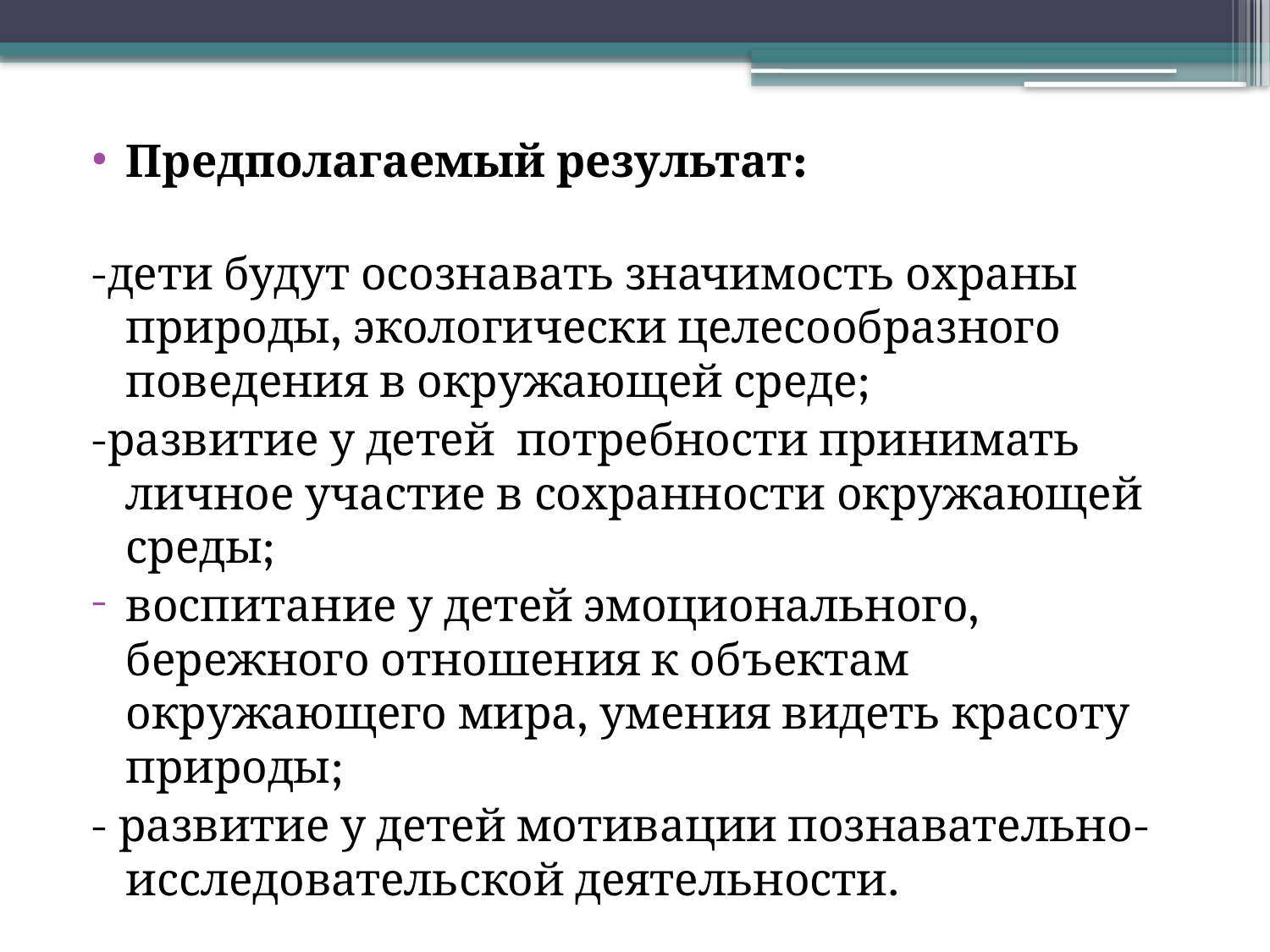

Предполагаемый результат:
-дети будут осознавать значимость охраны природы, экологически целесообразного поведения в окружающей среде;
-развитие у детей  потребности принимать личное участие в сохранности окружающей среды;
воспитание у детей эмоционального, бережного отношения к объектам окружающего мира, умения видеть красоту природы;
- развитие у детей мотивации познавательно- исследовательской деятельности.